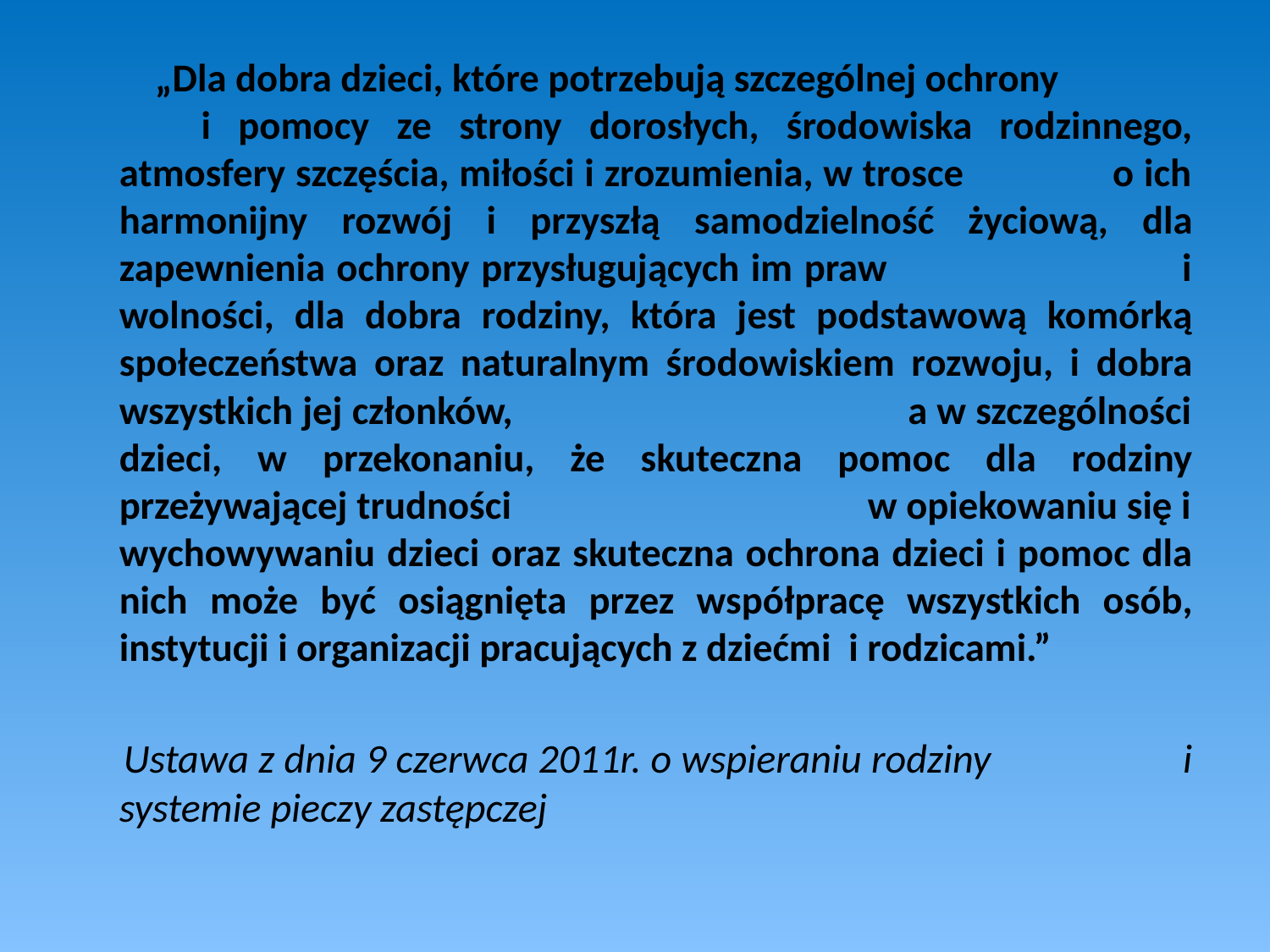

„Dla dobra dzieci, które potrzebują szczególnej ochrony                   i pomocy ze strony dorosłych, środowiska rodzinnego, atmosfery szczęścia, miłości i zrozumienia, w trosce               o ich harmonijny rozwój i przyszłą samodzielność życiową, dla zapewnienia ochrony przysługujących im praw                          i wolności, dla dobra rodziny, która jest podstawową komórką społeczeństwa oraz naturalnym środowiskiem rozwoju, i dobra wszystkich jej członków,                                          a w szczególności dzieci, w przekonaniu, że skuteczna pomoc dla rodziny przeżywającej trudności                                       w opiekowaniu się i wychowywaniu dzieci oraz skuteczna ochrona dzieci i pomoc dla nich może być osiągnięta przez współpracę wszystkich osób, instytucji i organizacji pracujących z dziećmi  i rodzicami.”

     Ustawa z dnia 9 czerwca 2011r. o wspieraniu rodziny                    i systemie pieczy zastępczej